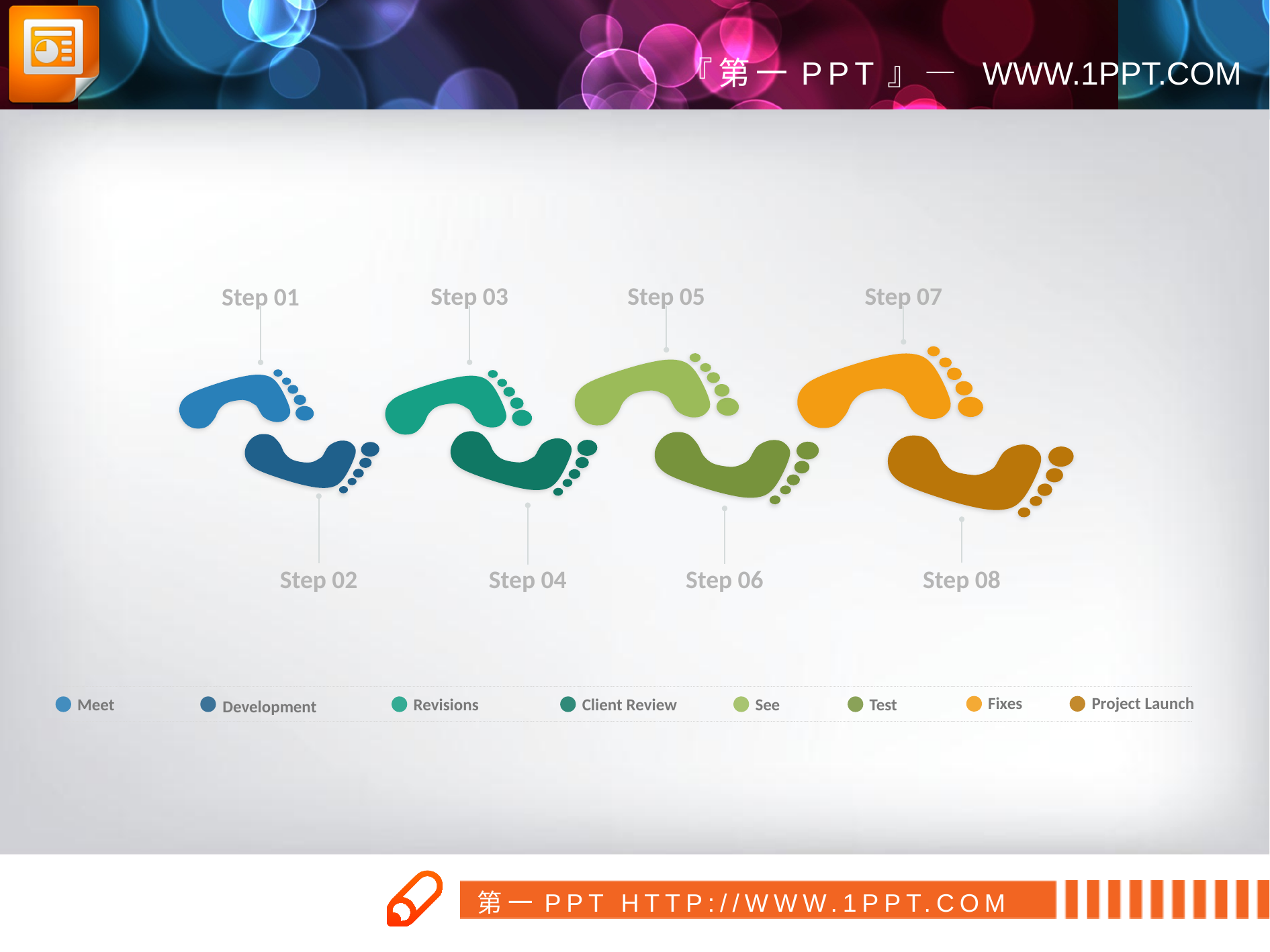

Step 03
Step 05
Step 07
Step 01

Step 02
Step 04
Step 06
Step 08
Fixes

Project Launch

Meet

Revisions

Client Review

See

Test

Development